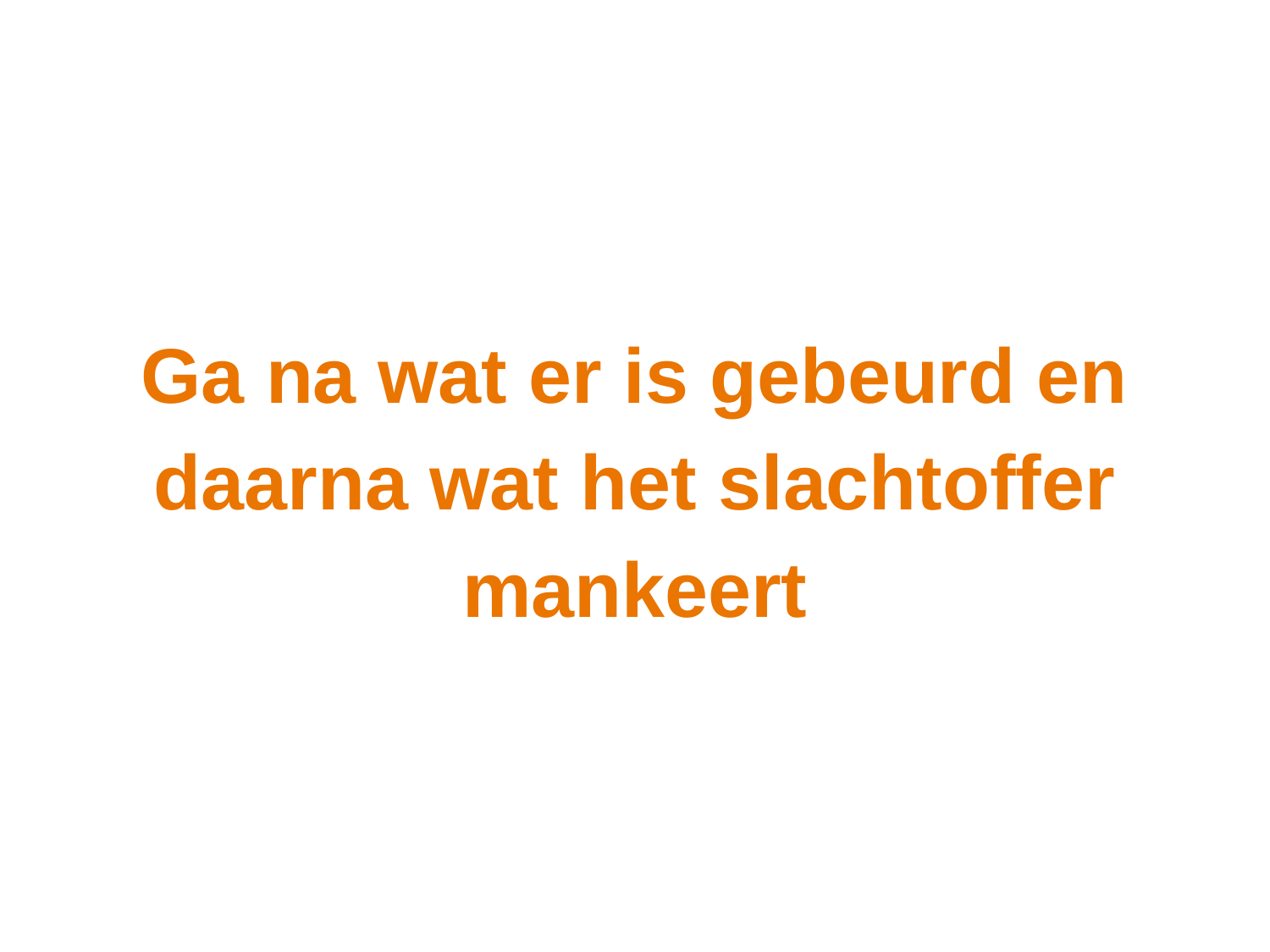

# Ga na wat er is gebeurd en daarna wat het slachtoffer mankeert